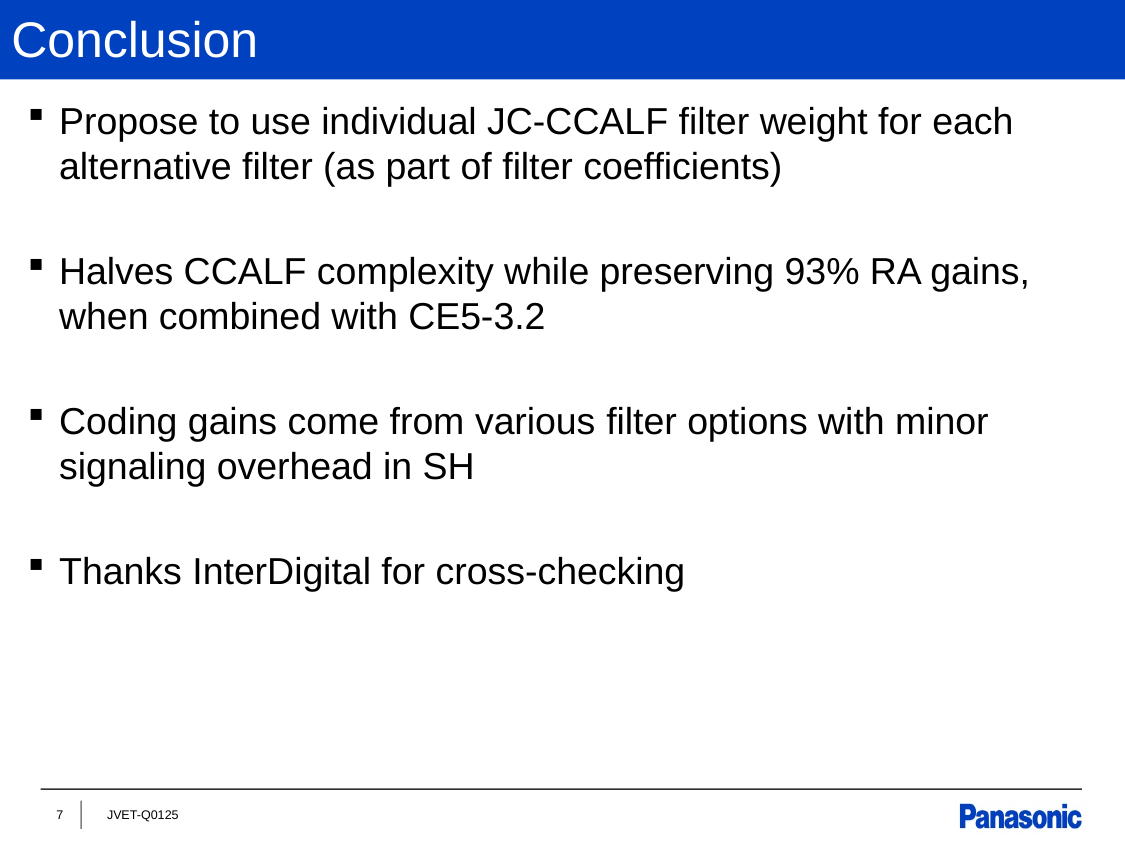

# Conclusion
Propose to use individual JC-CCALF filter weight for each alternative filter (as part of filter coefficients)

Halves CCALF complexity while preserving 93% RA gains, when combined with CE5-3.2

Coding gains come from various filter options with minor signaling overhead in SH

Thanks InterDigital for cross-checking